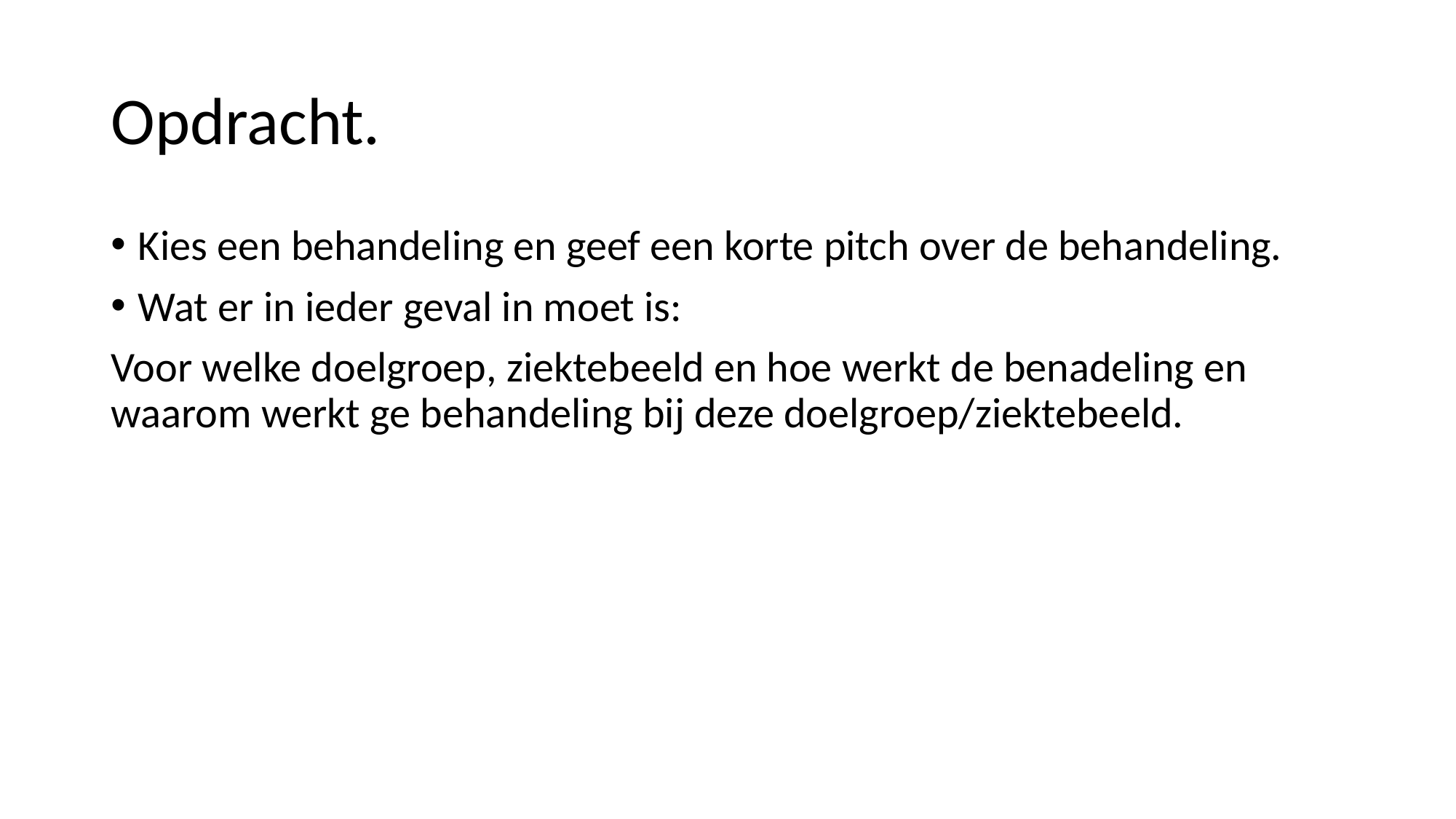

# Opdracht.
Kies een behandeling en geef een korte pitch over de behandeling.
Wat er in ieder geval in moet is:
Voor welke doelgroep, ziektebeeld en hoe werkt de benadeling en waarom werkt ge behandeling bij deze doelgroep/ziektebeeld.